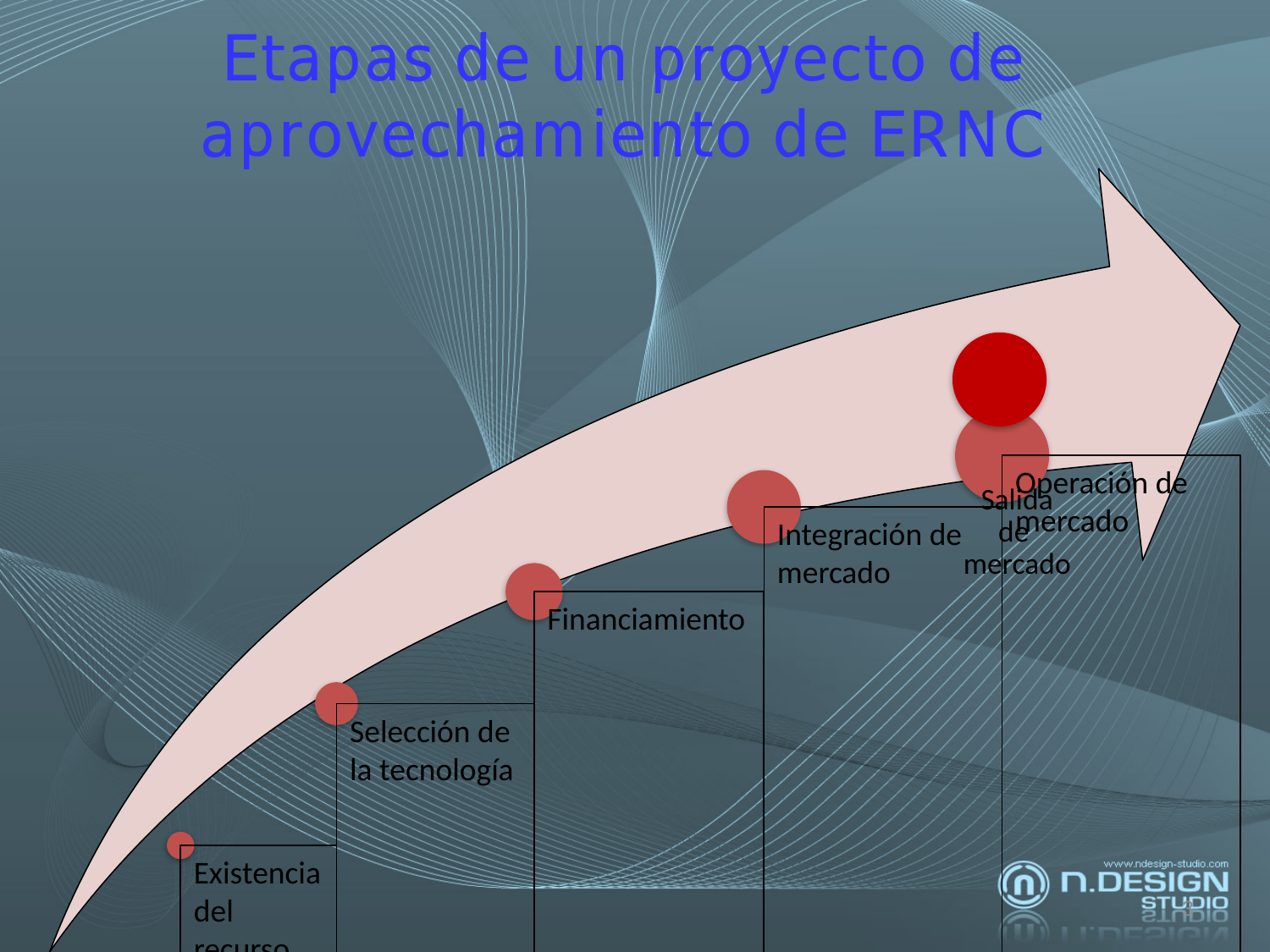

# Etapas de un proyecto de aprovechamiento de ERNC
Selección de la tecnología
Financiamiento

Salida
de
mercado
3